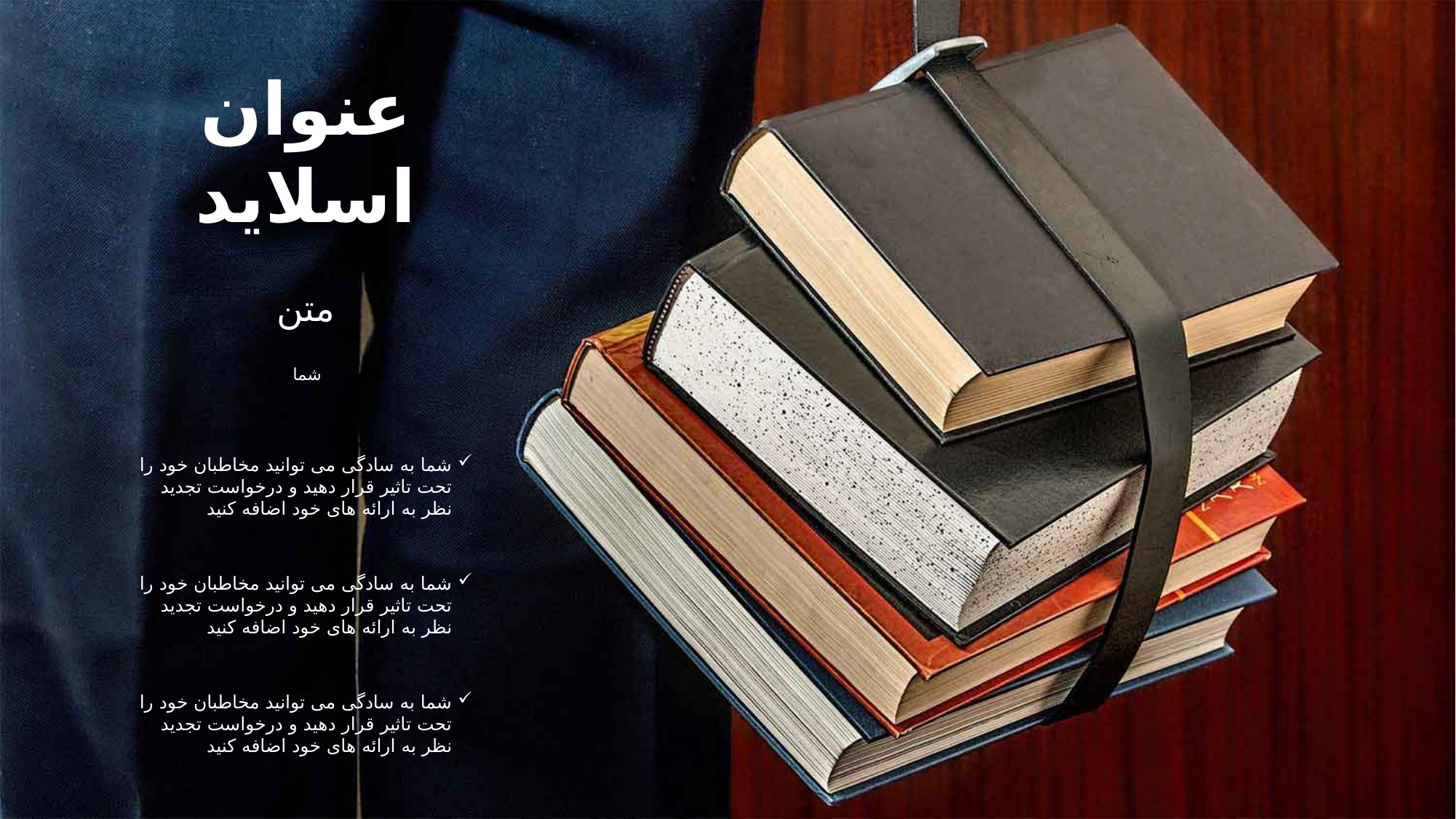

عنوان
اسلاید
متن
شما
شما به سادگی می توانید مخاطبان خود را تحت تاثیر قرار دهید و درخواست تجدید نظر به ارائه های خود اضافه کنید
شما به سادگی می توانید مخاطبان خود را تحت تاثیر قرار دهید و درخواست تجدید نظر به ارائه های خود اضافه کنید
شما به سادگی می توانید مخاطبان خود را تحت تاثیر قرار دهید و درخواست تجدید نظر به ارائه های خود اضافه کنید